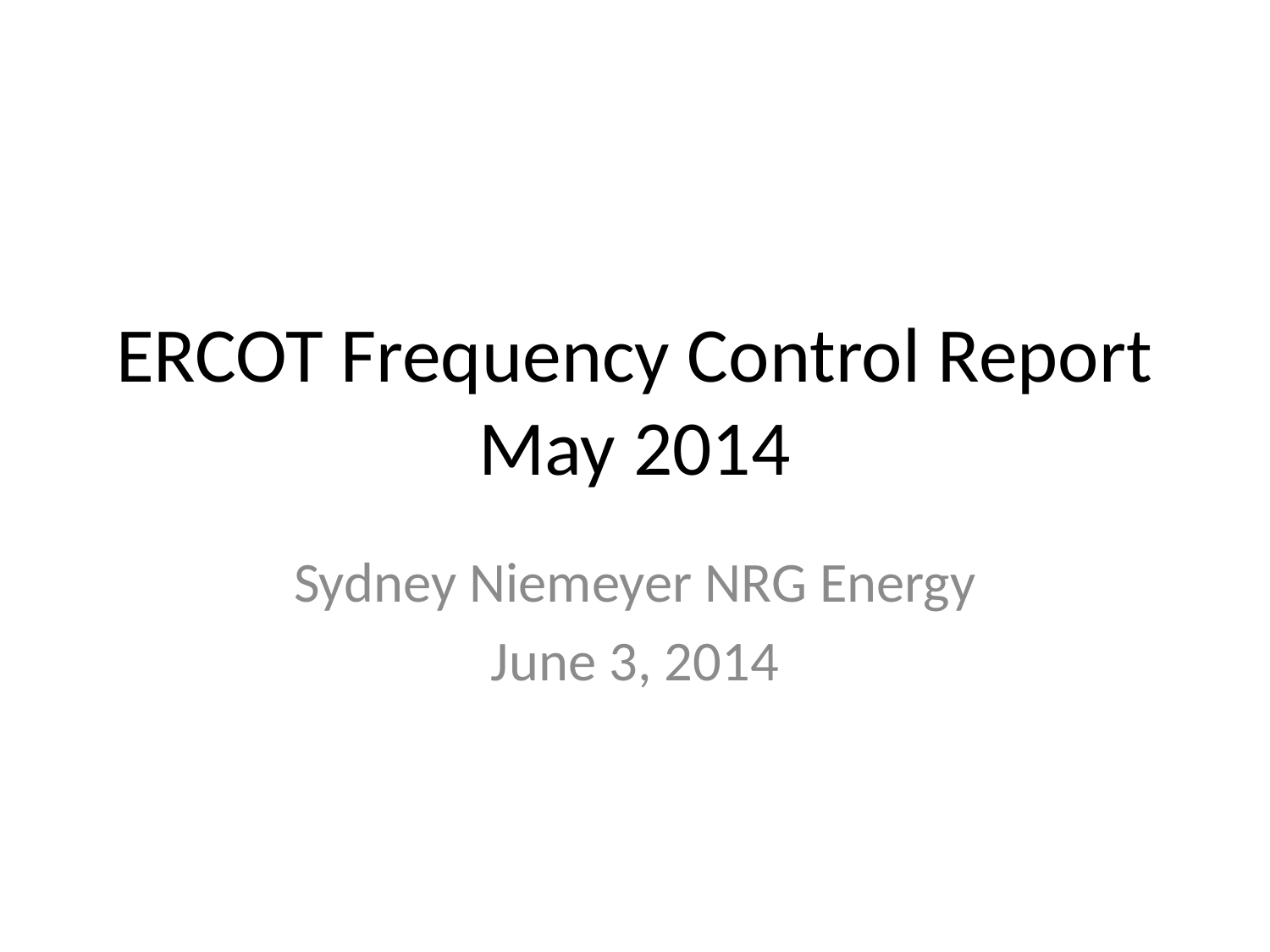

# ERCOT Frequency Control Report May 2014
Sydney Niemeyer NRG Energy
June 3, 2014